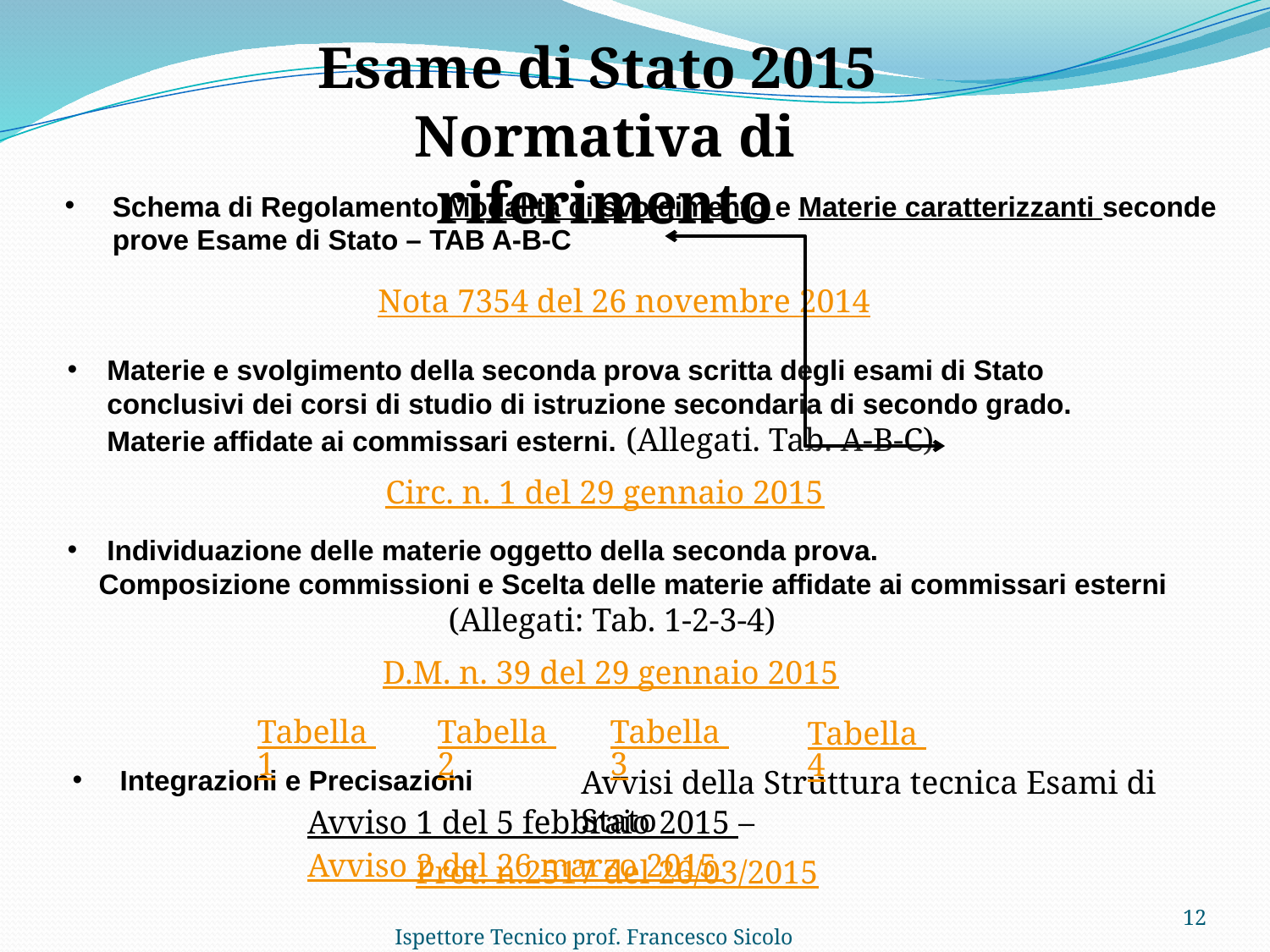

Esame di Stato 2015
Normativa di riferimento
# Schema di Regolamento Modalità di svolgimento e Materie caratterizzanti seconde prove Esame di Stato – TAB A-B-C
Nota 7354 del 26 novembre 2014
Materie e svolgimento della seconda prova scritta degli esami di Stato conclusivi dei corsi di studio di istruzione secondaria di secondo grado. Materie affidate ai commissari esterni. (Allegati. Tab. A-B-C)
Circ. n. 1 del 29 gennaio 2015
Individuazione delle materie oggetto della seconda prova.
    Composizione commissioni e Scelta delle materie affidate ai commissari esterni    				(Allegati: Tab. 1-2-3-4)
D.M. n. 39 del 29 gennaio 2015
Tabella 1
Tabella 2
Tabella 3
Tabella 4
Avvisi della Struttura tecnica Esami di Stato
 Integrazioni e Precisazioni
Avviso 1 del 5 febbraio 2015 – Avviso 2 del 26 marzo 2015
Prot. n.2517 del 26/03/2015
12
Ispettore Tecnico prof. Francesco Sicolo